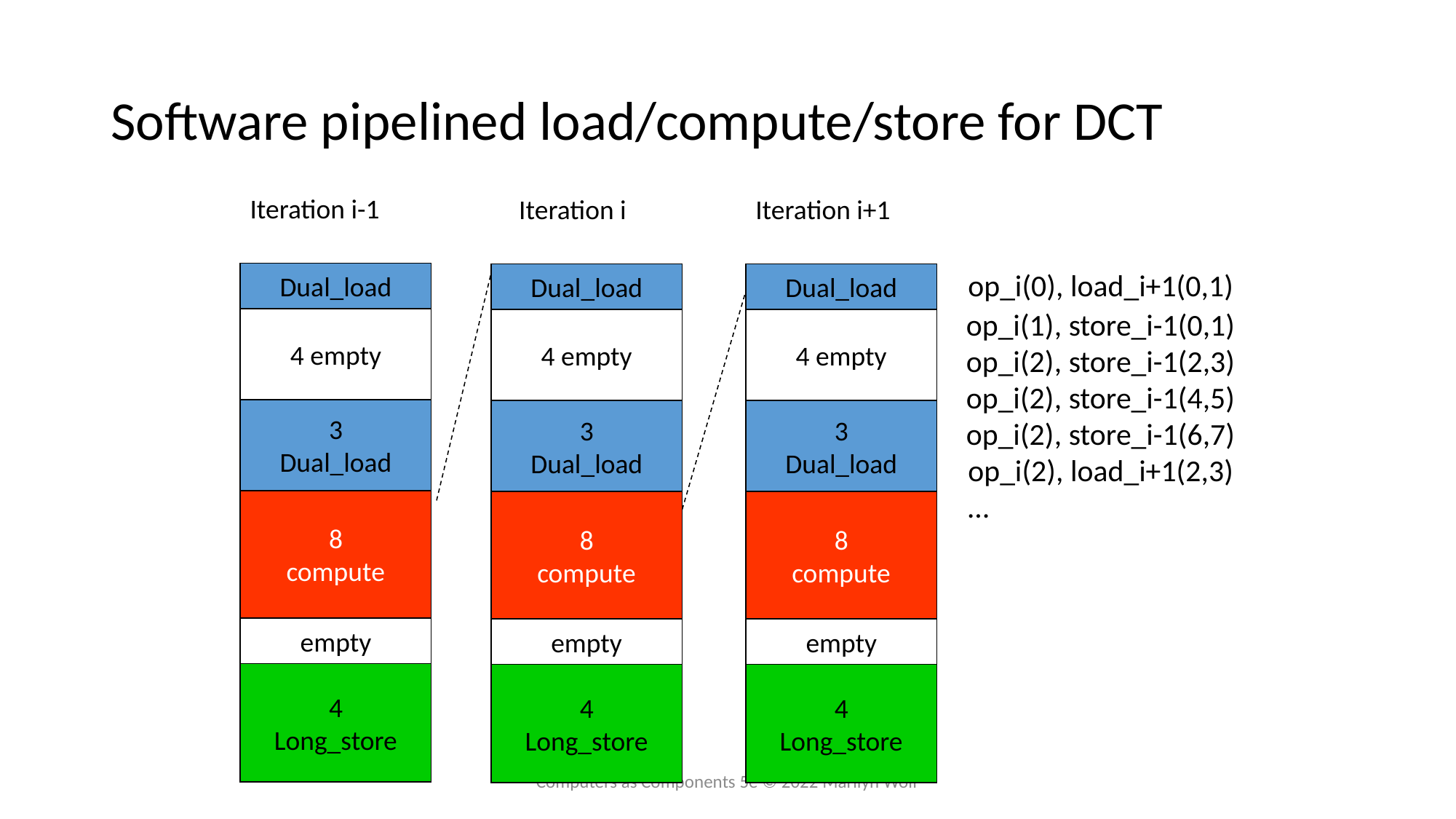

# Software pipelined load/compute/store for DCT
Iteration i-1
Iteration i
Dual_load

4 empty
3
Dual_load
8
compute
empty
4
Long_store
Iteration i+1
Dual_load

4 empty
3
Dual_load
8
compute
empty
4
Long_store
op_i(0), load_i+1(0,1)
op_i(1), store_i-1(0,1)
op_i(2), store_i-1(2,3)
op_i(2), store_i-1(4,5)
op_i(2), store_i-1(6,7)
op_i(2), load_i+1(2,3)
…
Dual_load
4 empty
3
Dual_load
8
compute
empty
4
Long_store
Computers as Components 5e © 2022 Marilyn Wolf